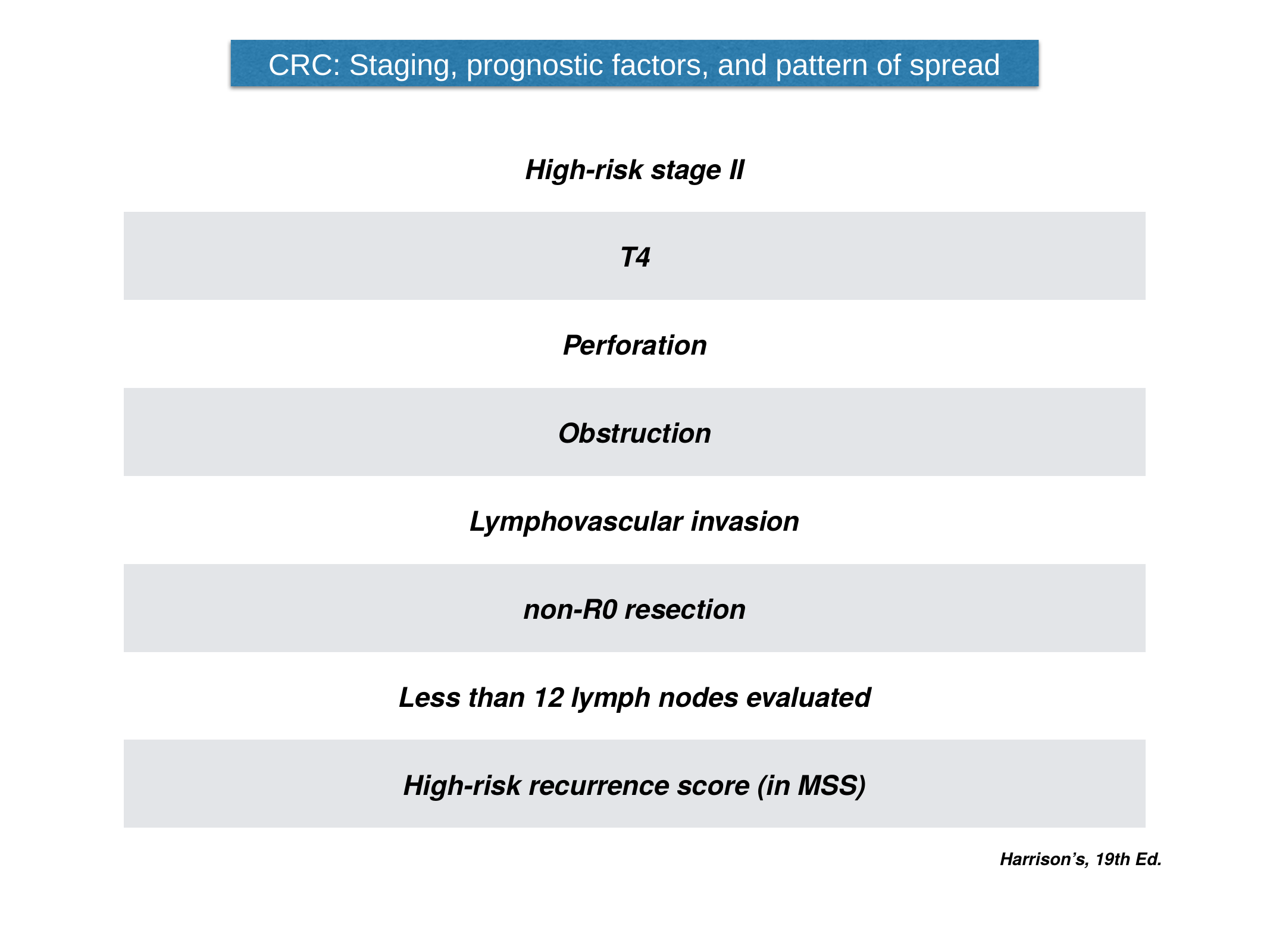

CRC: Staging, prognostic factors, and pattern of spread
| High-risk stage II |
| --- |
| T4 |
| Perforation |
| Obstruction |
| Lymphovascular invasion |
| non-R0 resection |
| Less than 12 lymph nodes evaluated |
| High-risk recurrence score (in MSS) |
Harrison’s, 19th Ed.